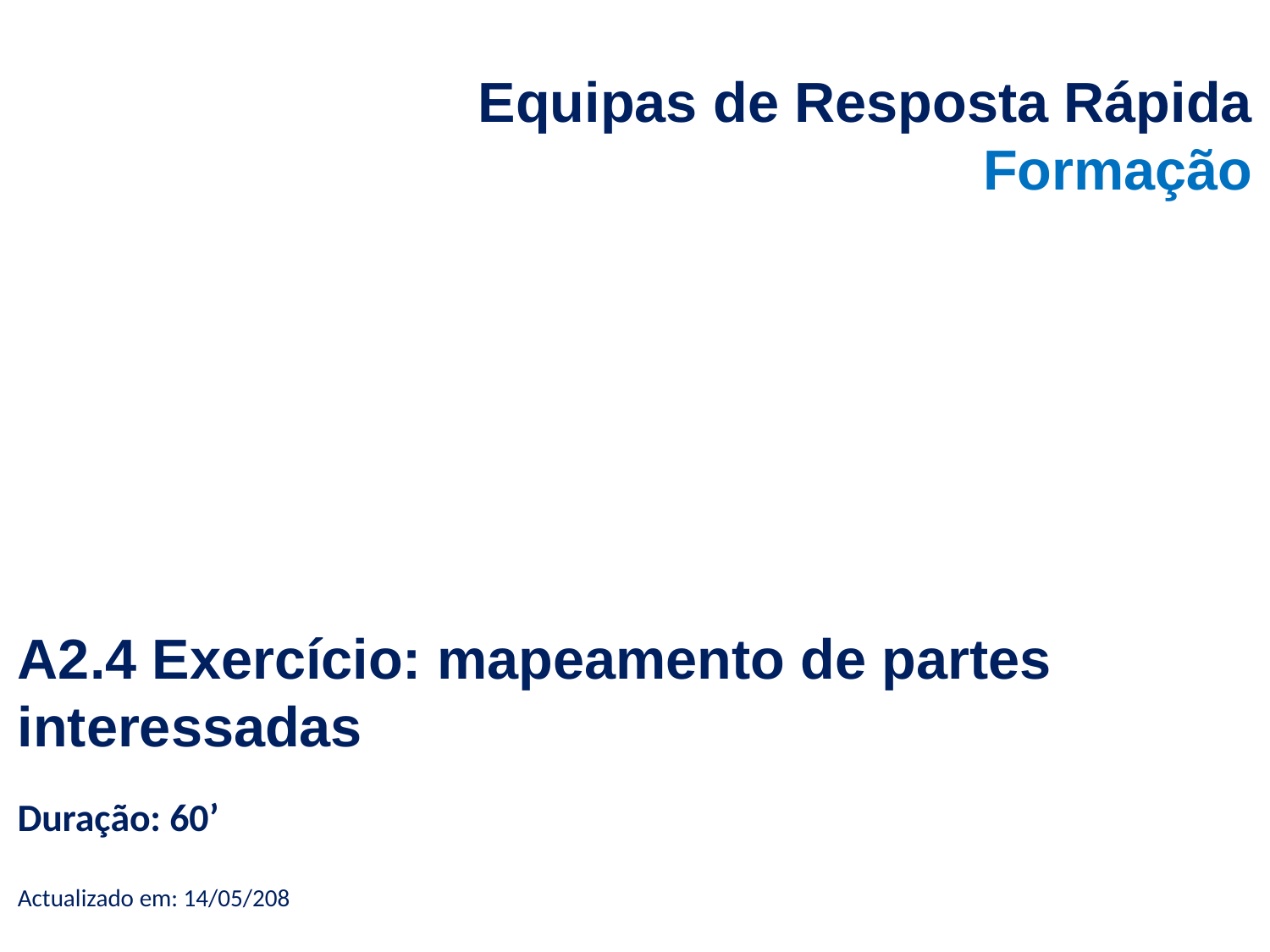

# Equipas de Resposta Rápida Formação
A2.4 Exercício: mapeamento de partes interessadas

Duração: 60’
Actualizado em: 14/05/208